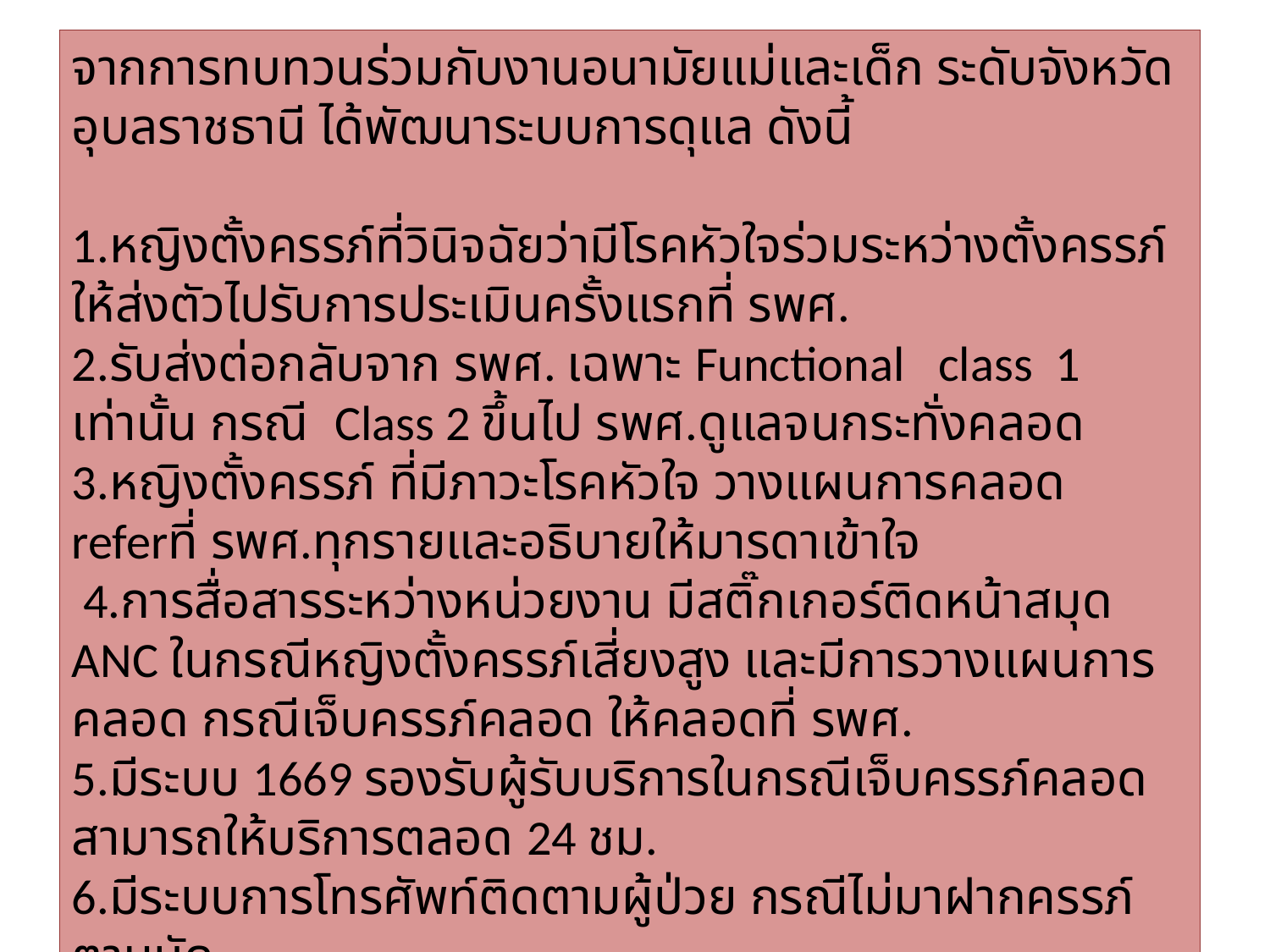

จากการทบทวนร่วมกับงานอนามัยแม่และเด็ก ระดับจังหวัดอุบลราชธานี ได้พัฒนาระบบการดุแล ดังนี้
1.หญิงตั้งครรภ์ที่วินิจฉัยว่ามีโรคหัวใจร่วมระหว่างตั้งครรภ์ ให้ส่งตัวไปรับการประเมินครั้งแรกที่ รพศ.
2.รับส่งต่อกลับจาก รพศ. เฉพาะ Functional   class  1 เท่านั้น กรณี  Class 2 ขึ้นไป รพศ.ดูแลจนกระทั่งคลอด
3.หญิงตั้งครรภ์ ที่มีภาวะโรคหัวใจ วางแผนการคลอด referที่ รพศ.ทุกรายและอธิบายให้มารดาเข้าใจ
 4.การสื่อสารระหว่างหน่วยงาน มีสติ๊กเกอร์ติดหน้าสมุด ANC ในกรณีหญิงตั้งครรภ์เสี่ยงสูง และมีการวางแผนการคลอด กรณีเจ็บครรภ์คลอด ให้คลอดที่ รพศ.
5.มีระบบ 1669 รองรับผู้รับบริการในกรณีเจ็บครรภ์คลอด สามารถให้บริการตลอด 24 ชม.
6.มีระบบการโทรศัพท์ติดตามผู้ป่วย กรณีไม่มาฝากครรภ์ตามนัด